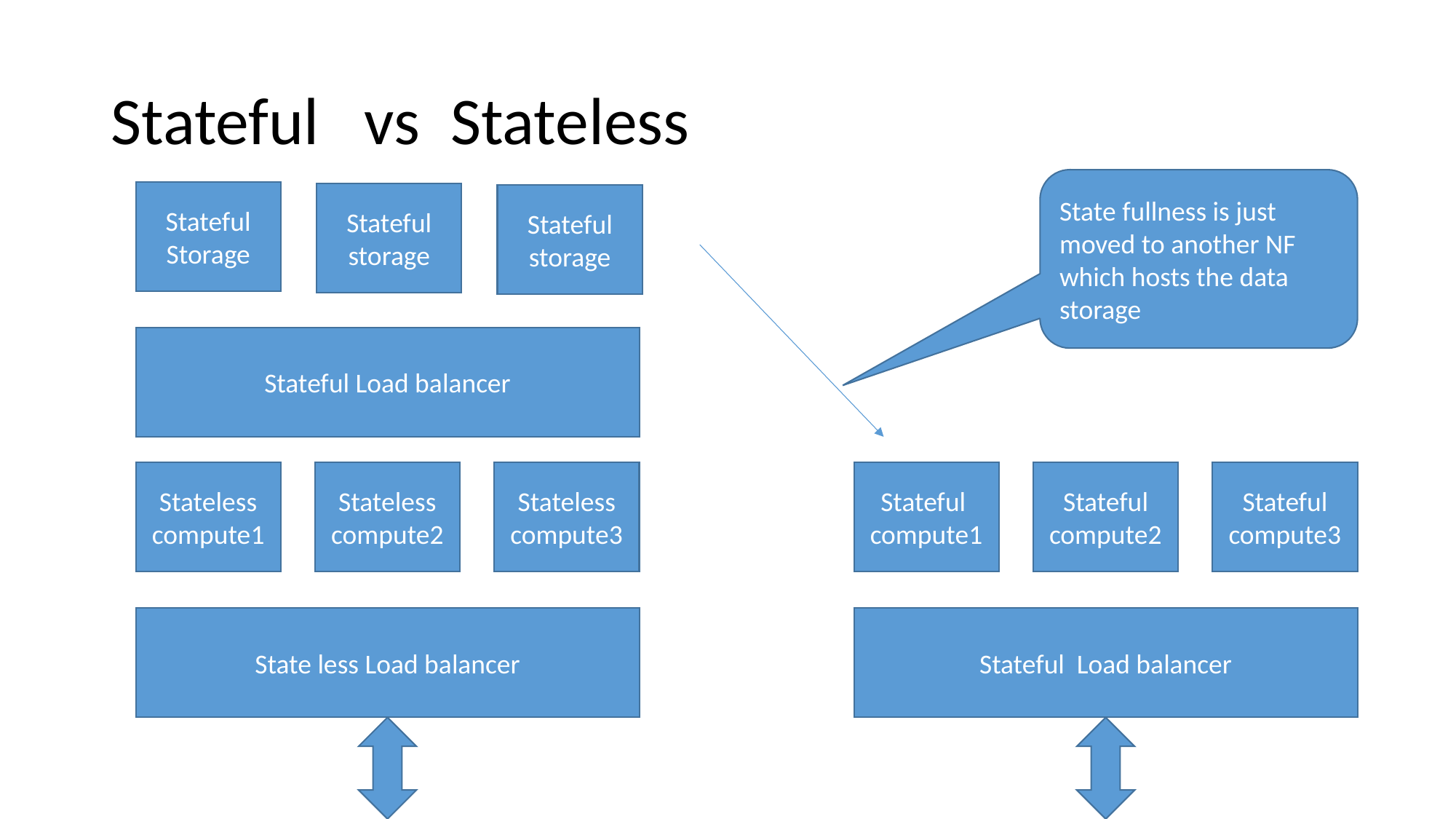

# Stateful   vs  Stateless
State fullness is just moved to another NF which hosts the data storage
Stateful
Storage
Stateful
storage
Stateful
storage
Stateful Load balancer
Stateless
compute1
Stateless
compute2
Stateless
compute3
Stateful
compute1
Stateful
compute2
Stateful
compute3
State less Load balancer
Stateful  Load balancer